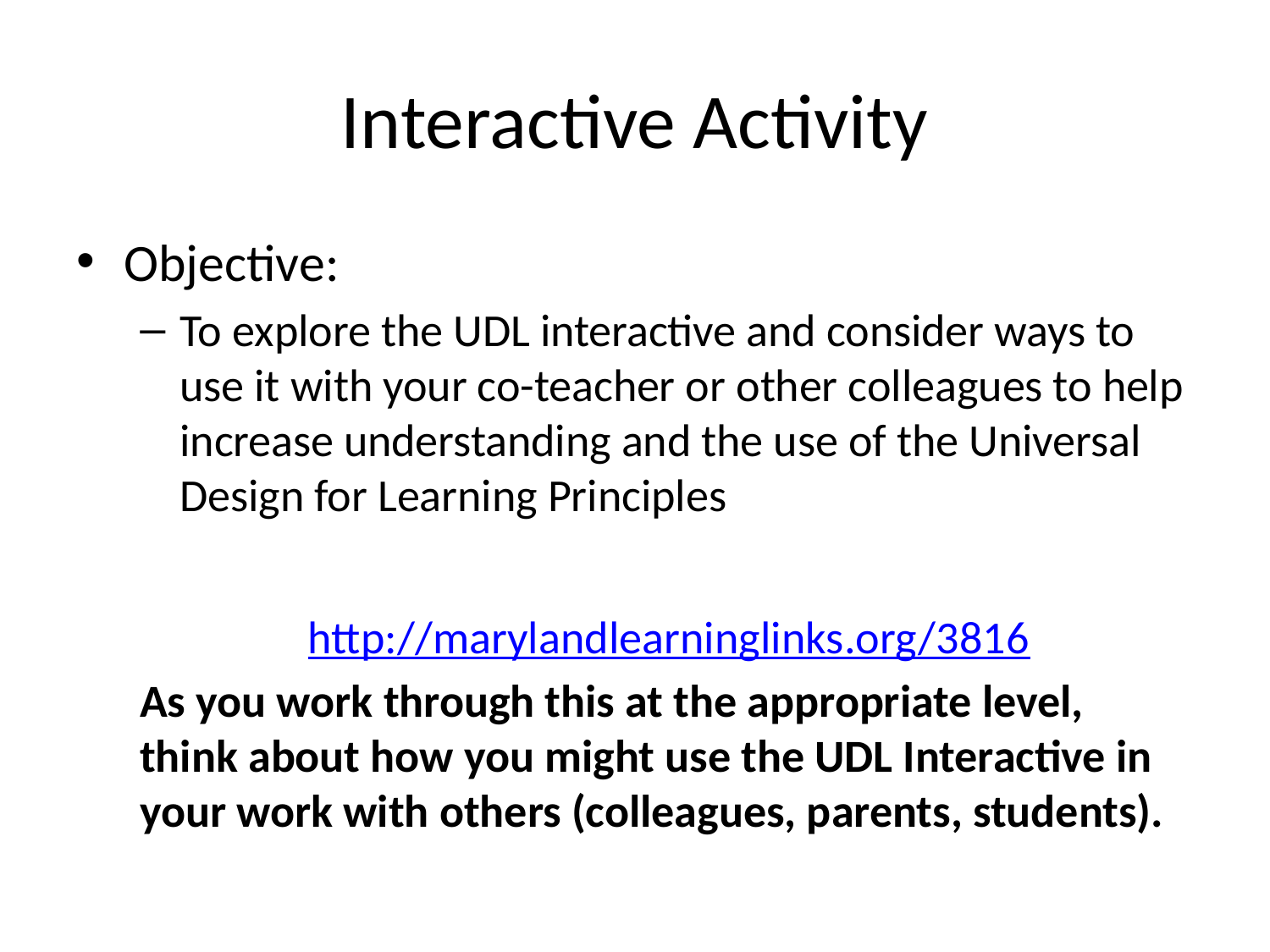

# Interactive Activity
Objective:
To explore the UDL interactive and consider ways to use it with your co-teacher or other colleagues to help increase understanding and the use of the Universal Design for Learning Principles

http://marylandlearninglinks.org/3816
As you work through this at the appropriate level,  think about how you might use the UDL Interactive in your work with others (colleagues, parents, students).